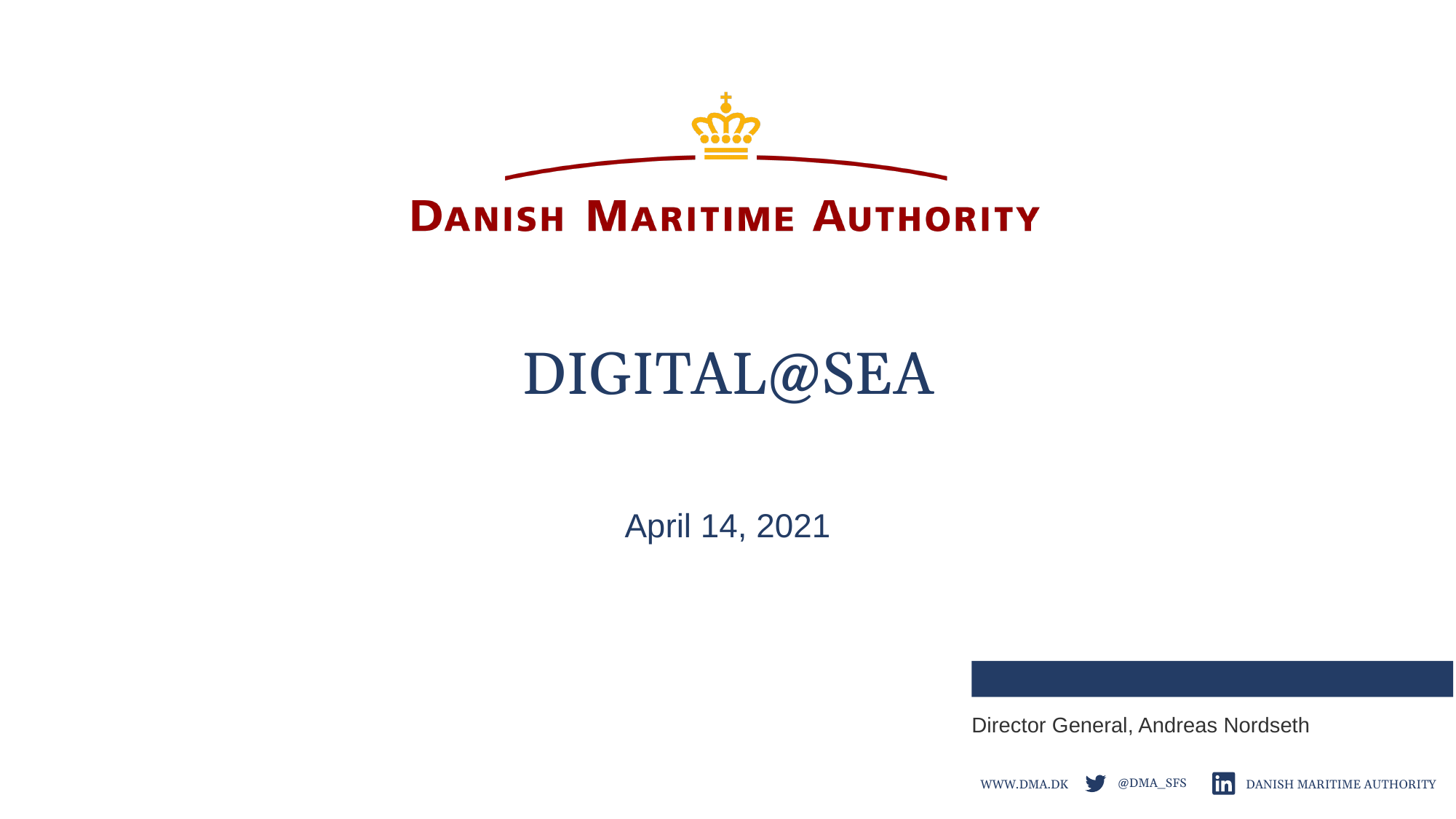

# Digital@sea
April 14, 2021
Director General, Andreas Nordseth